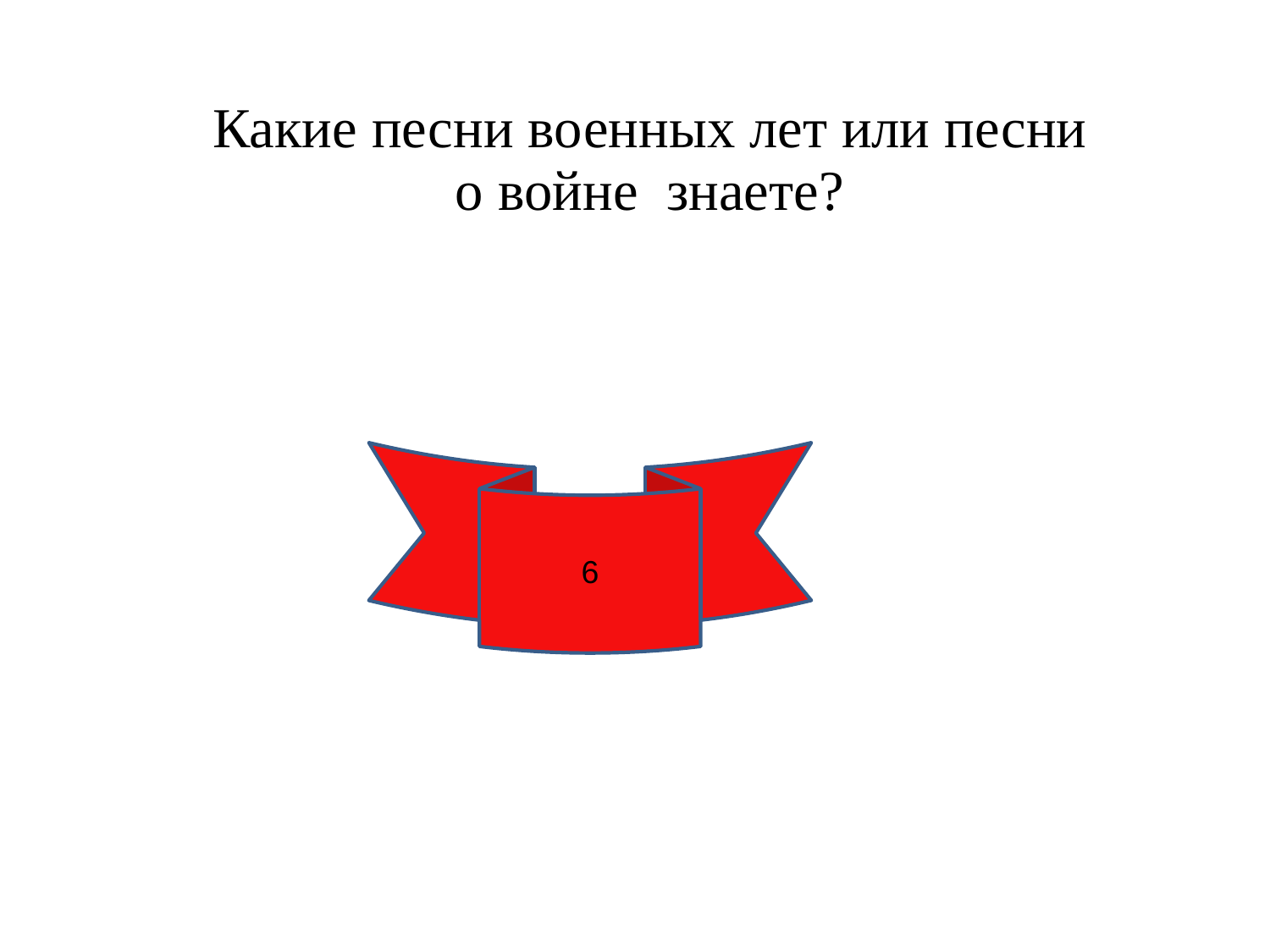

# Какие песни военных лет или песни о войне  знаете?
6